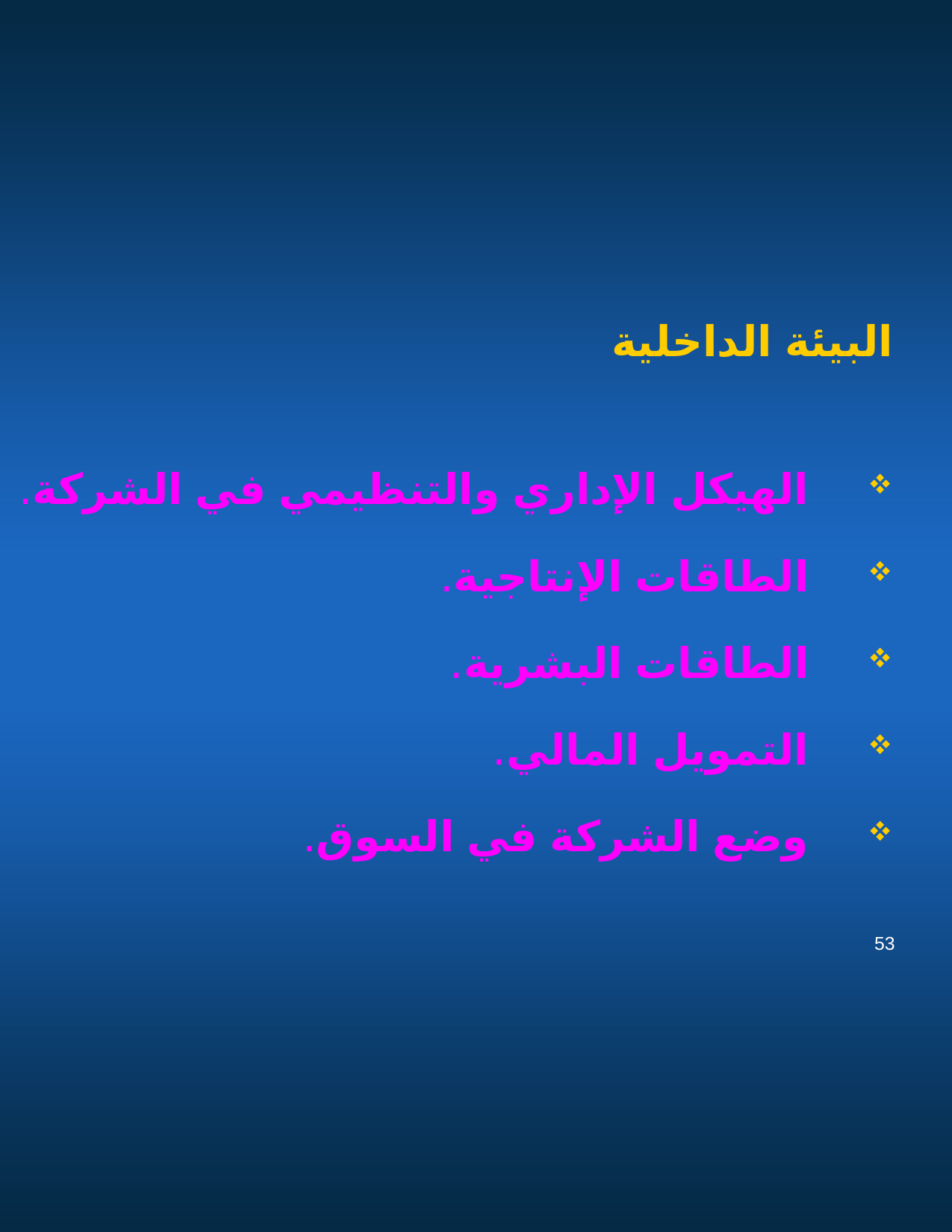

البيئة الداخلية

الهيكل الإداري والتنظيمي في الشركة.
الطاقات الإنتاجية.
الطاقات البشرية.
التمويل المالي.
وضع الشركة في السوق.
53